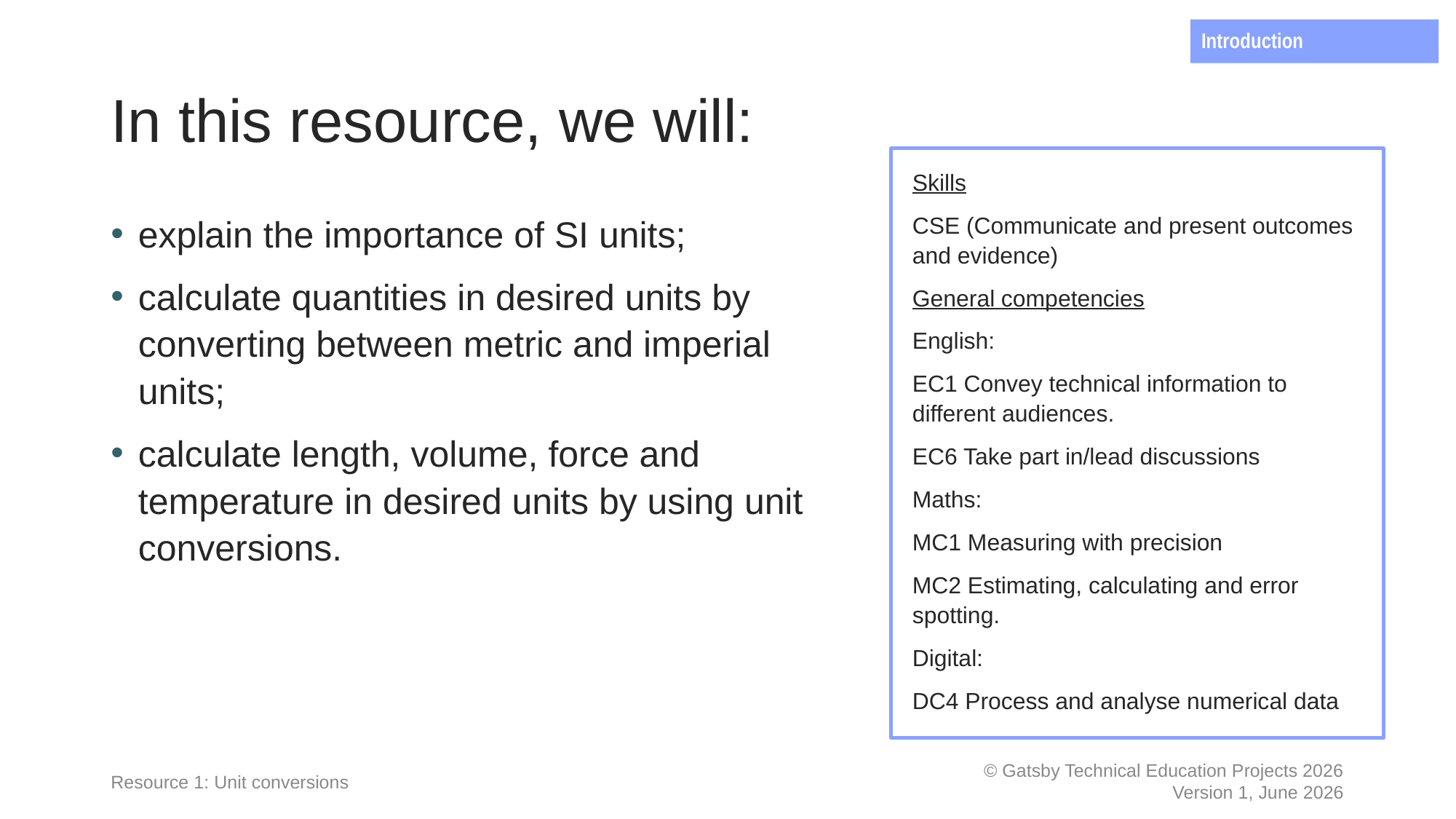

Introduction
# In this resource, we will:
Skills
CSE (Communicate and present outcomes and evidence)
General competencies
English:
EC1 Convey technical information to different audiences.
EC6 Take part in/lead discussions
Maths:
MC1 Measuring with precision
MC2 Estimating, calculating and error spotting.
Digital:
DC4 Process and analyse numerical data
explain the importance of SI units;
calculate quantities in desired units by converting between metric and imperial units;
calculate length, volume, force and temperature in desired units by using unit conversions.
Resource 1: Unit conversions